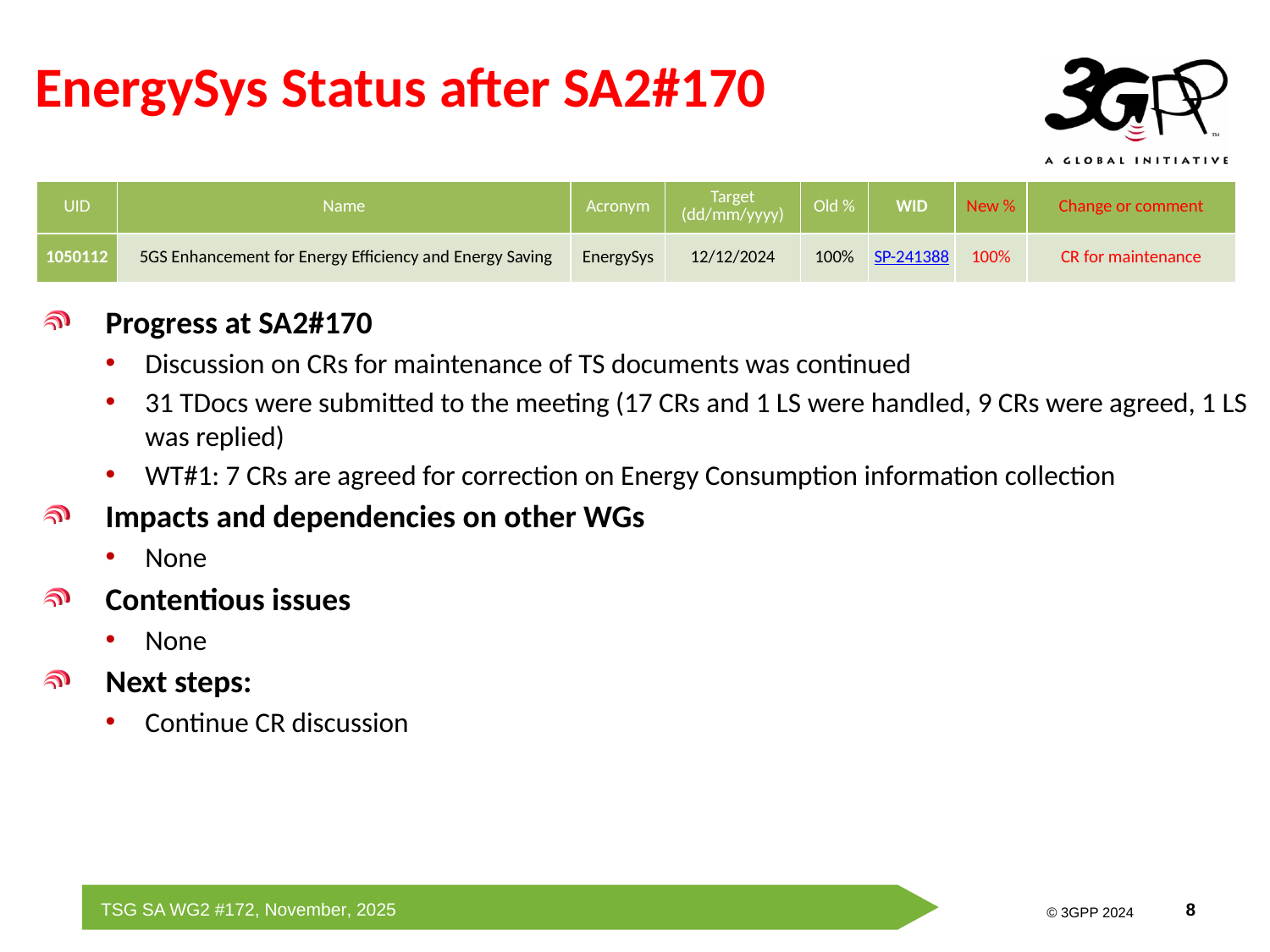

# EnergySys Status after SA2#170
| UID | Name | Acronym | Target (dd/mm/yyyy) | Old % | WID | New % | Change or comment |
| --- | --- | --- | --- | --- | --- | --- | --- |
| 1050112 | 5GS Enhancement for Energy Efficiency and Energy Saving | EnergySys | 12/12/2024 | 100% | SP-241388 | 100% | CR for maintenance |
Progress at SA2#170
Discussion on CRs for maintenance of TS documents was continued
31 TDocs were submitted to the meeting (17 CRs and 1 LS were handled, 9 CRs were agreed, 1 LS was replied)
WT#1: 7 CRs are agreed for correction on Energy Consumption information collection
Impacts and dependencies on other WGs
None
Contentious issues
None
Next steps:
Continue CR discussion